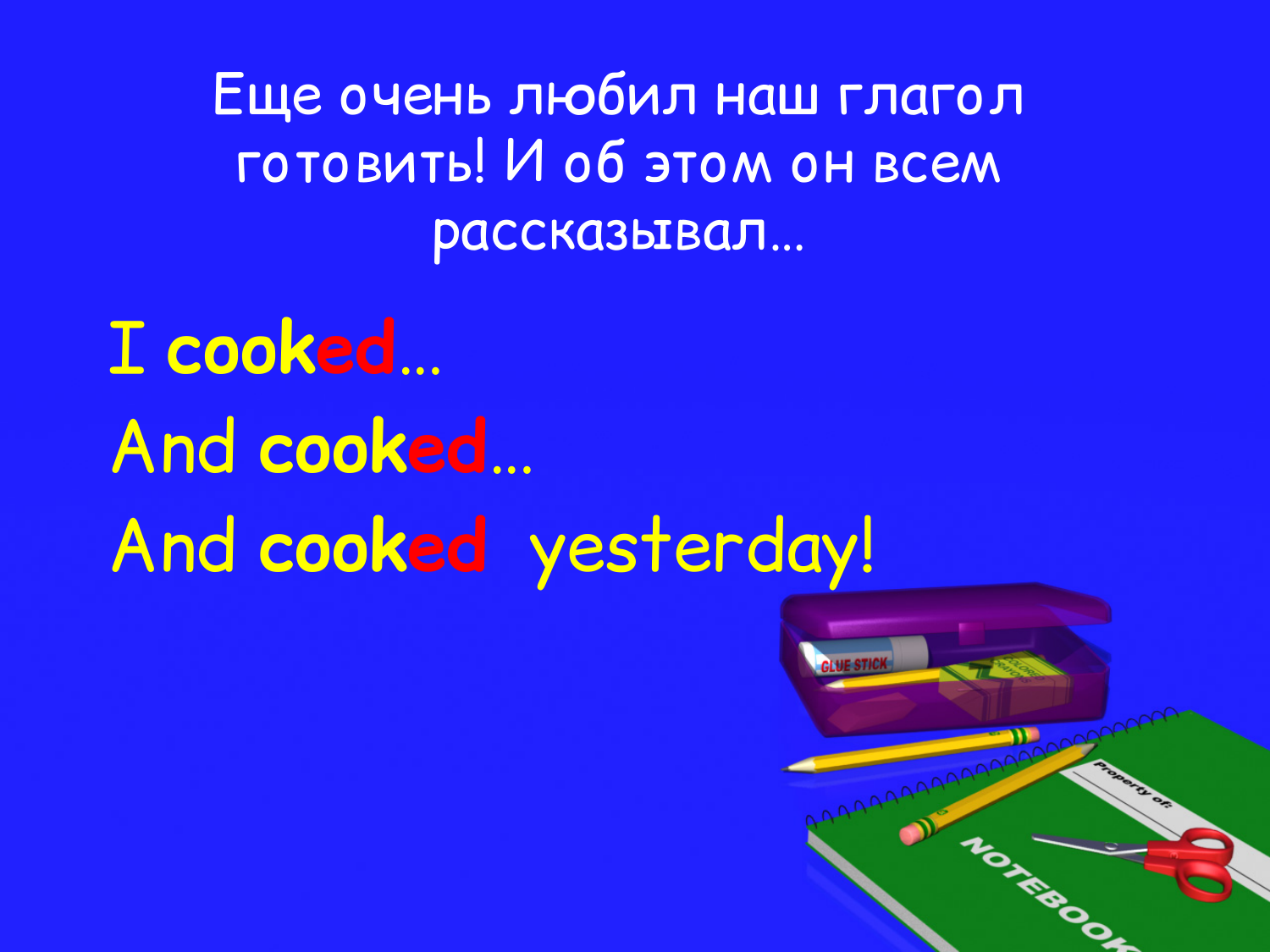

# Еще очень любил наш глагол готовить! И об этом он всем рассказывал…
I cooked…
And cooked…
And cooked  yesterday!